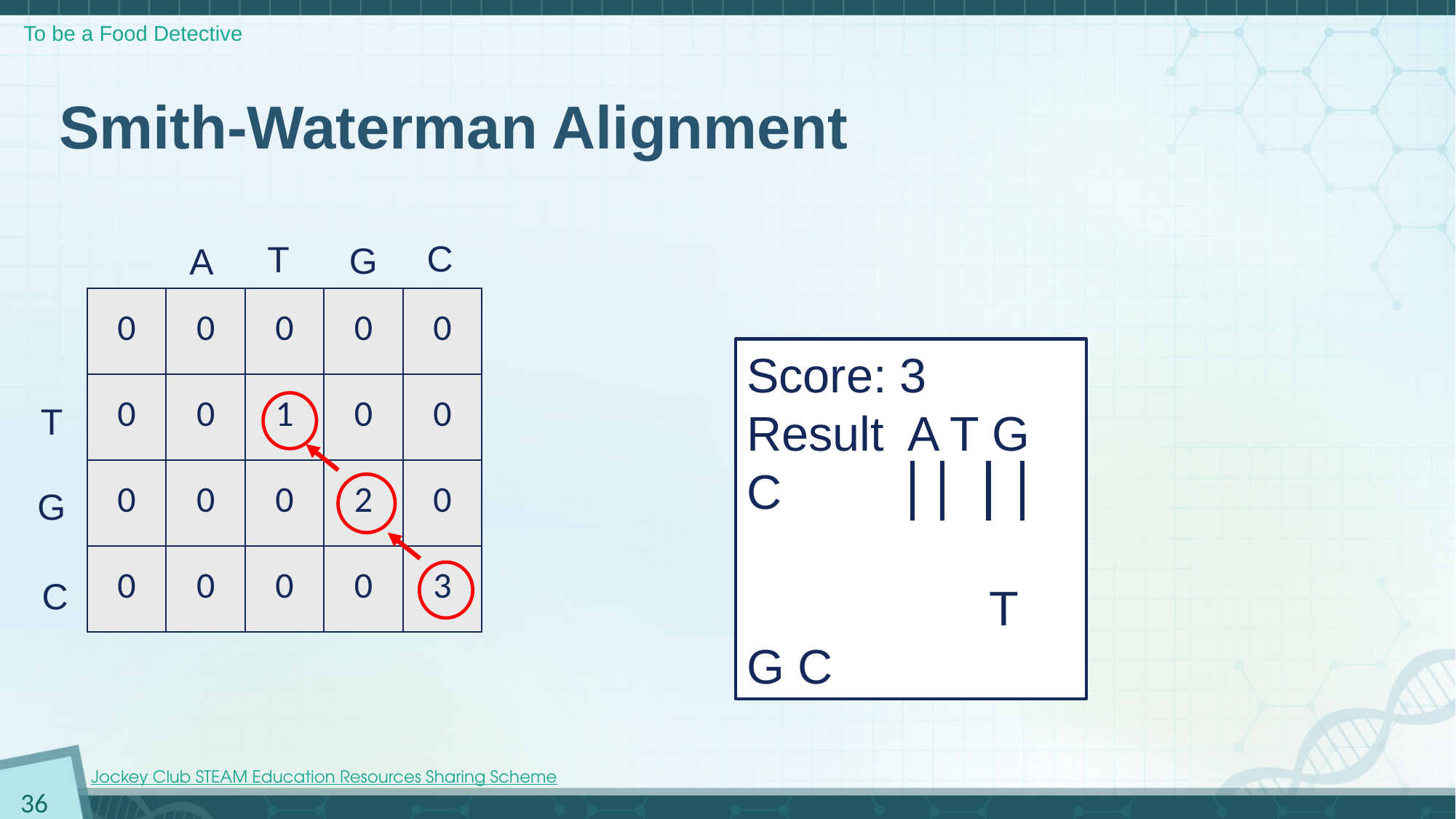

# Smith-Waterman Alignment
C
T
G
A
| 0 | 0 | 0 | 0 | 0 |
| --- | --- | --- | --- | --- |
| 0 | 0 | 1 | 0 | 0 |
| 0 | 0 | 0 | 2 | 0 |
| 0 | 0 | 0 | 0 | 3 |
Score: 3
Result  A T G C

                  T  G C
T

G

C
36